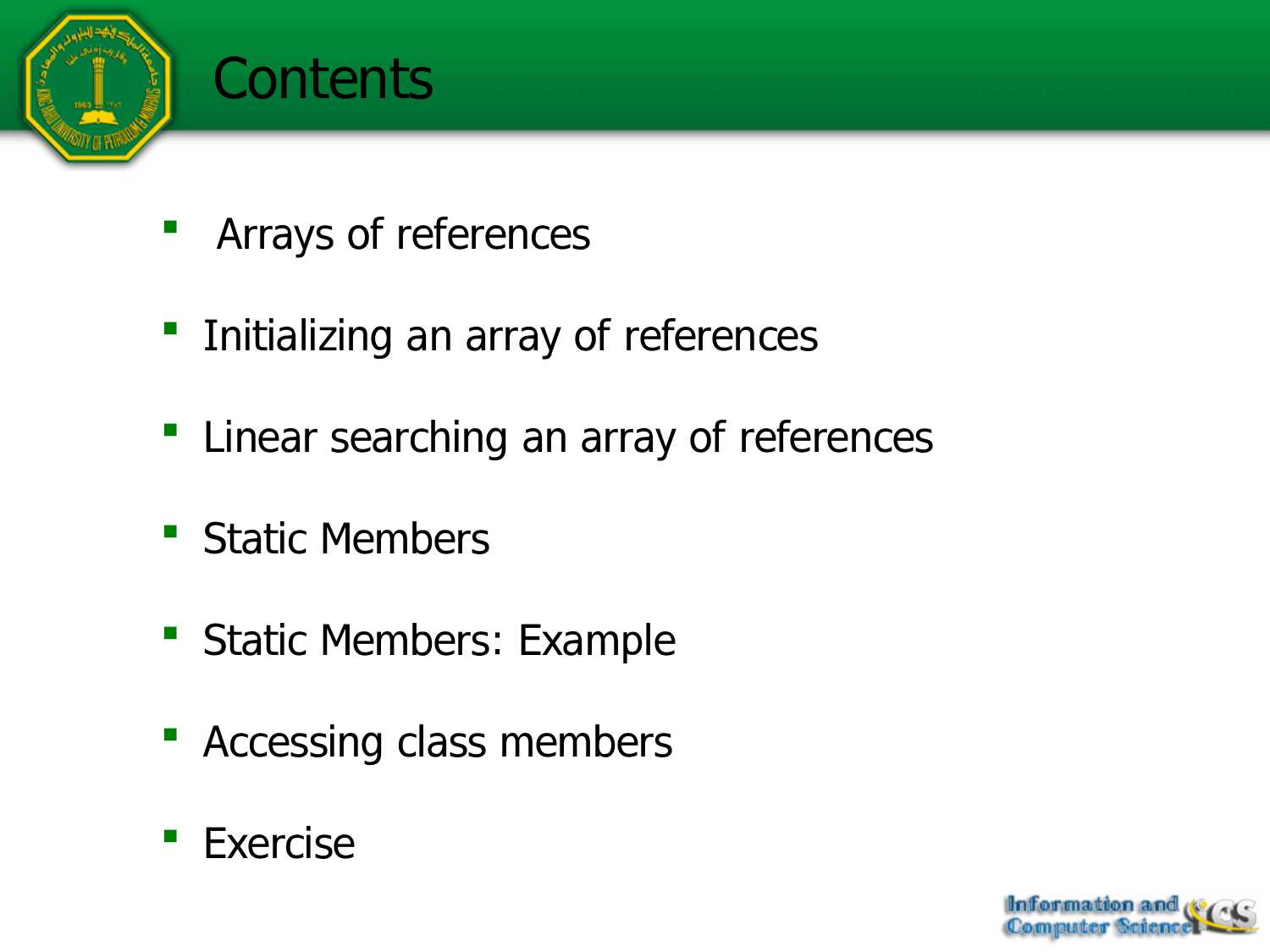

# Contents
  Arrays of references

 Initializing an array of references

 Linear searching an array of references

 Static Members

 Static Members: Example

 Accessing class members

 Exercise